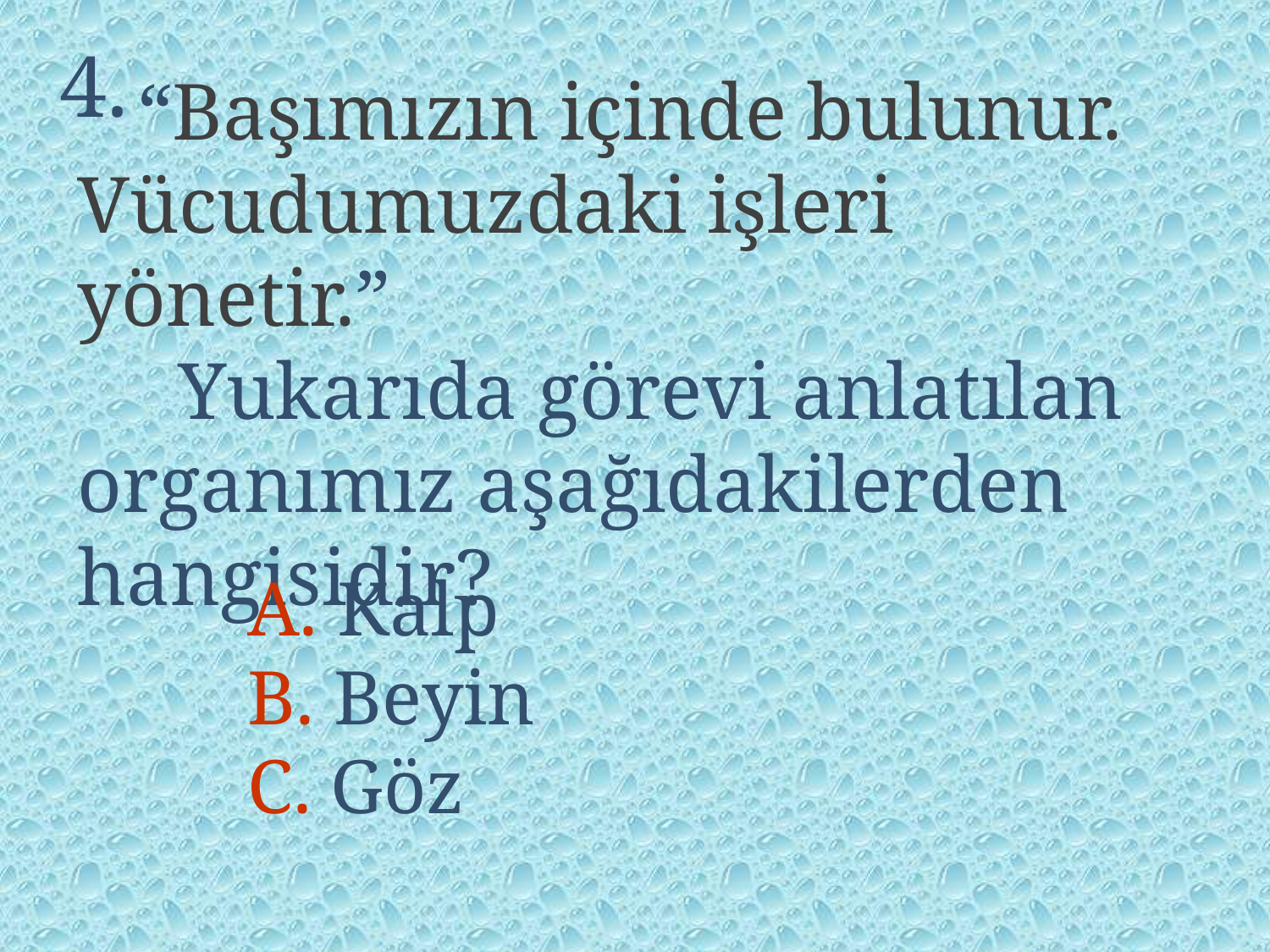

4.
   “Başımızın içinde bulunur. Vücudumuzdaki işleri yönetir.”
     Yukarıda görevi anlatılan organımız aşağıdakilerden hangisidir?
A. Kalp
B. Beyin
C. Göz